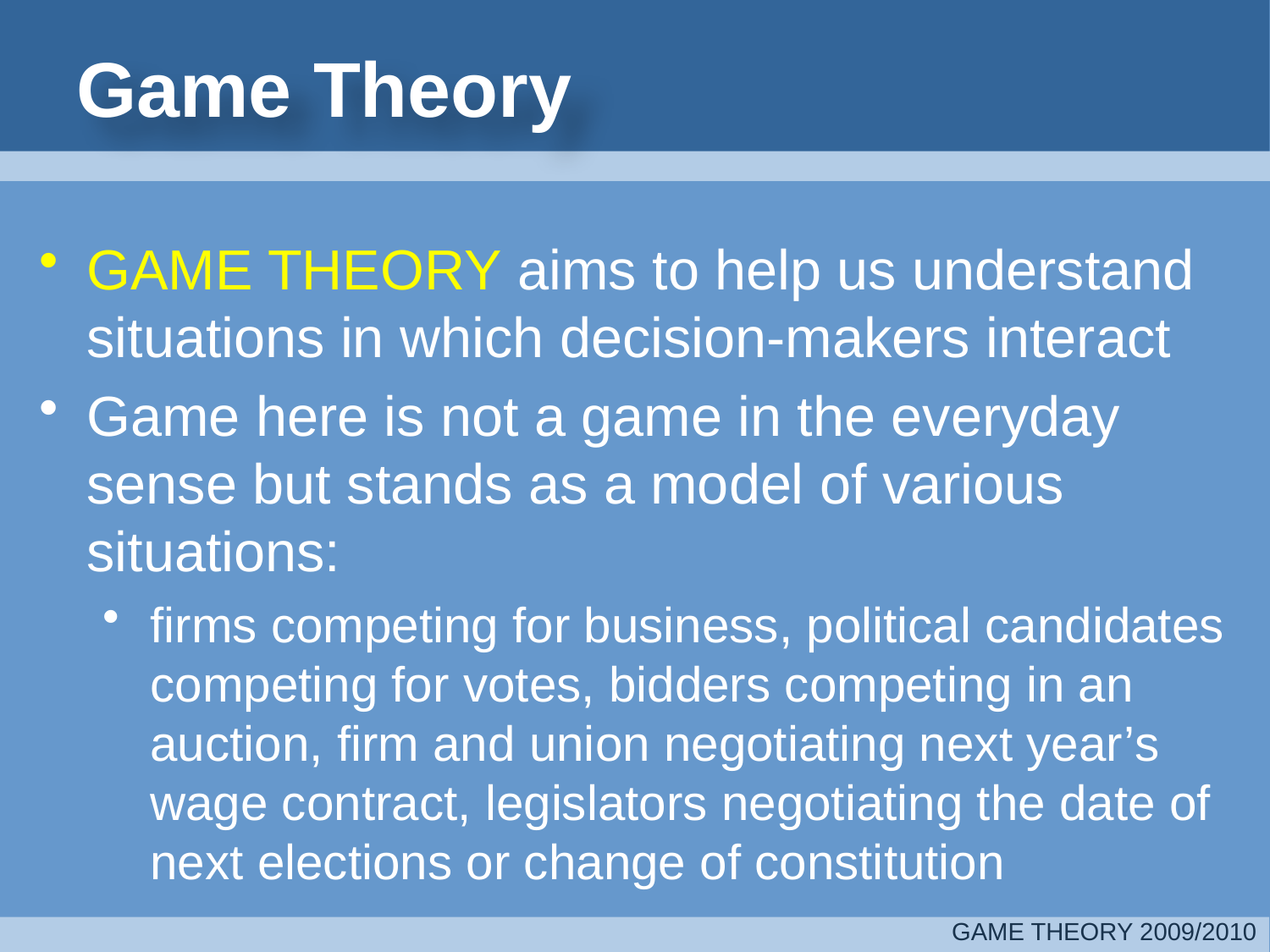

# Game Theory
GAME THEORY aims to help us understand situations in which decision-makers interact
Game here is not a game in the everyday sense but stands as a model of various situations:
firms competing for business, political candidates competing for votes, bidders competing in an auction, firm and union negotiating next year’s wage contract, legislators negotiating the date of next elections or change of constitution

GAME THEORY 2009/2010